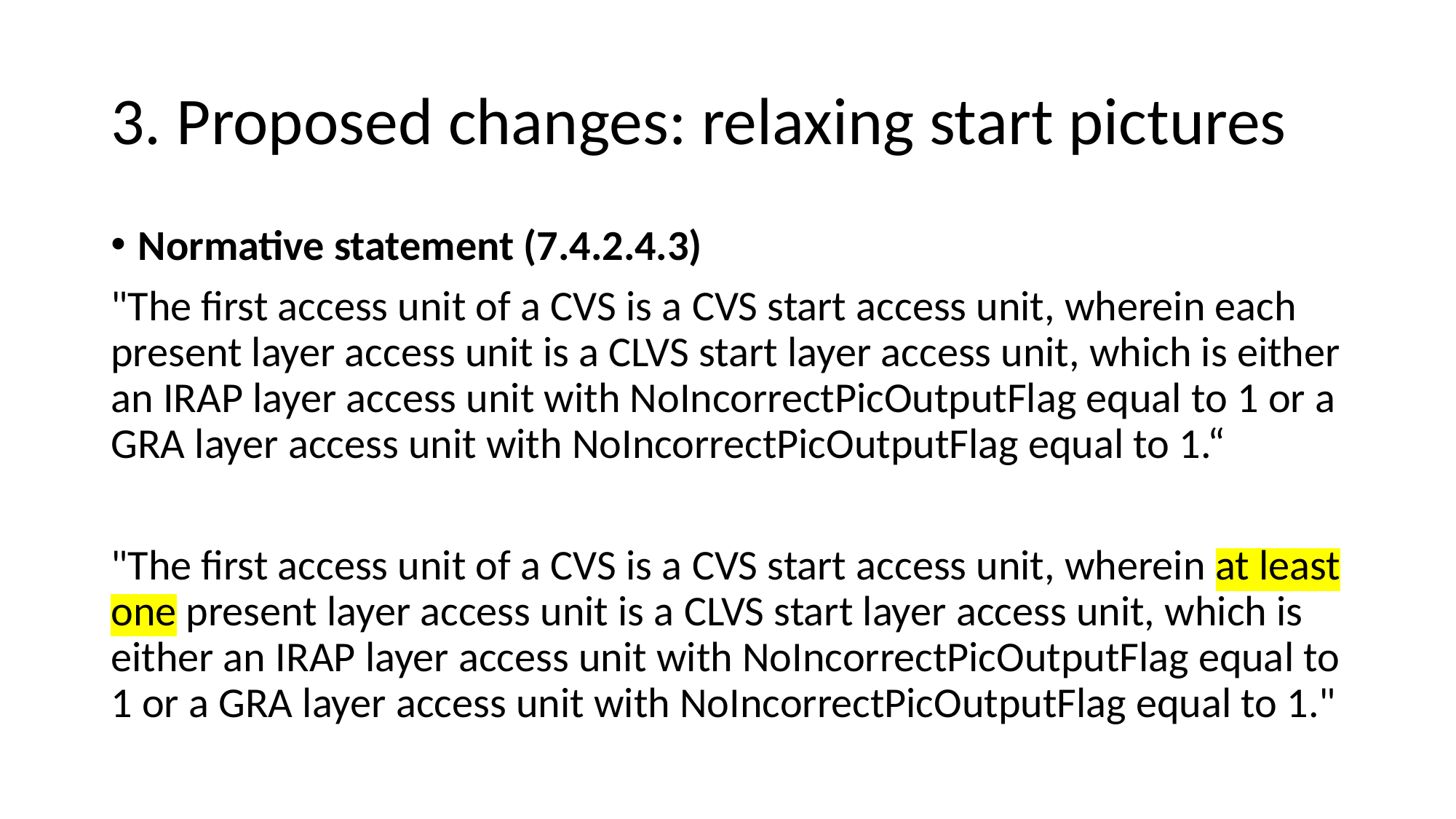

# 3. Proposed changes: relaxing start pictures
Normative statement (7.4.2.4.3)
"The first access unit of a CVS is a CVS start access unit, wherein each present layer access unit is a CLVS start layer access unit, which is either an IRAP layer access unit with NoIncorrectPicOutputFlag equal to 1 or a GRA layer access unit with NoIncorrectPicOutputFlag equal to 1.“

"The first access unit of a CVS is a CVS start access unit, wherein at least one present layer access unit is a CLVS start layer access unit, which is either an IRAP layer access unit with NoIncorrectPicOutputFlag equal to 1 or a GRA layer access unit with NoIncorrectPicOutputFlag equal to 1."